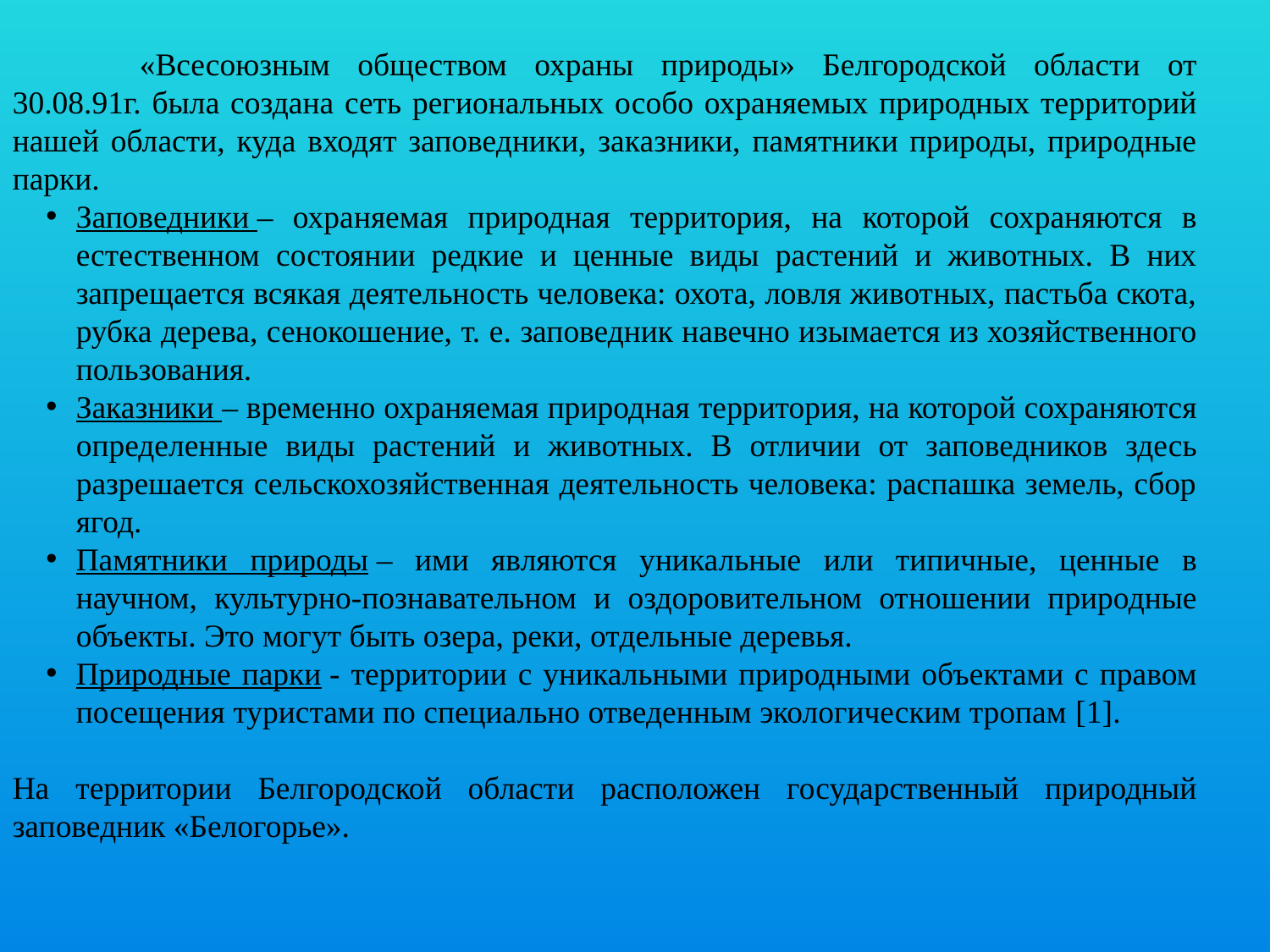

«Всесоюзным обществом охраны природы» Белгородской области от 30.08.91г. была создана сеть региональных особо охраняемых природных территорий нашей области, куда входят заповедники, заказники, памятники природы, природные парки.
Заповедники – охраняемая природная территория, на которой сохраняются в естественном состоянии редкие и ценные виды растений и животных. В них запрещается всякая деятельность человека: охота, ловля животных, пастьба скота, рубка дерева, сенокошение, т. е. заповедник навечно изымается из хозяйственного пользования.
Заказники – временно охраняемая природная территория, на которой сохраняются определенные виды растений и животных. В отличии от заповедников здесь разрешается сельскохозяйственная деятельность человека: распашка земель, сбор ягод.
Памятники природы – ими являются уникальные или типичные, ценные в научном, культурно-познавательном и оздоровительном отношении природные объекты. Это могут быть озера, реки, отдельные деревья.
Природные парки - территории с уникальными природными объектами с правом посещения туристами по специально отведенным экологическим тропам [1].

На территории Белгородской области расположен государственный природный заповедник «Белогорье».